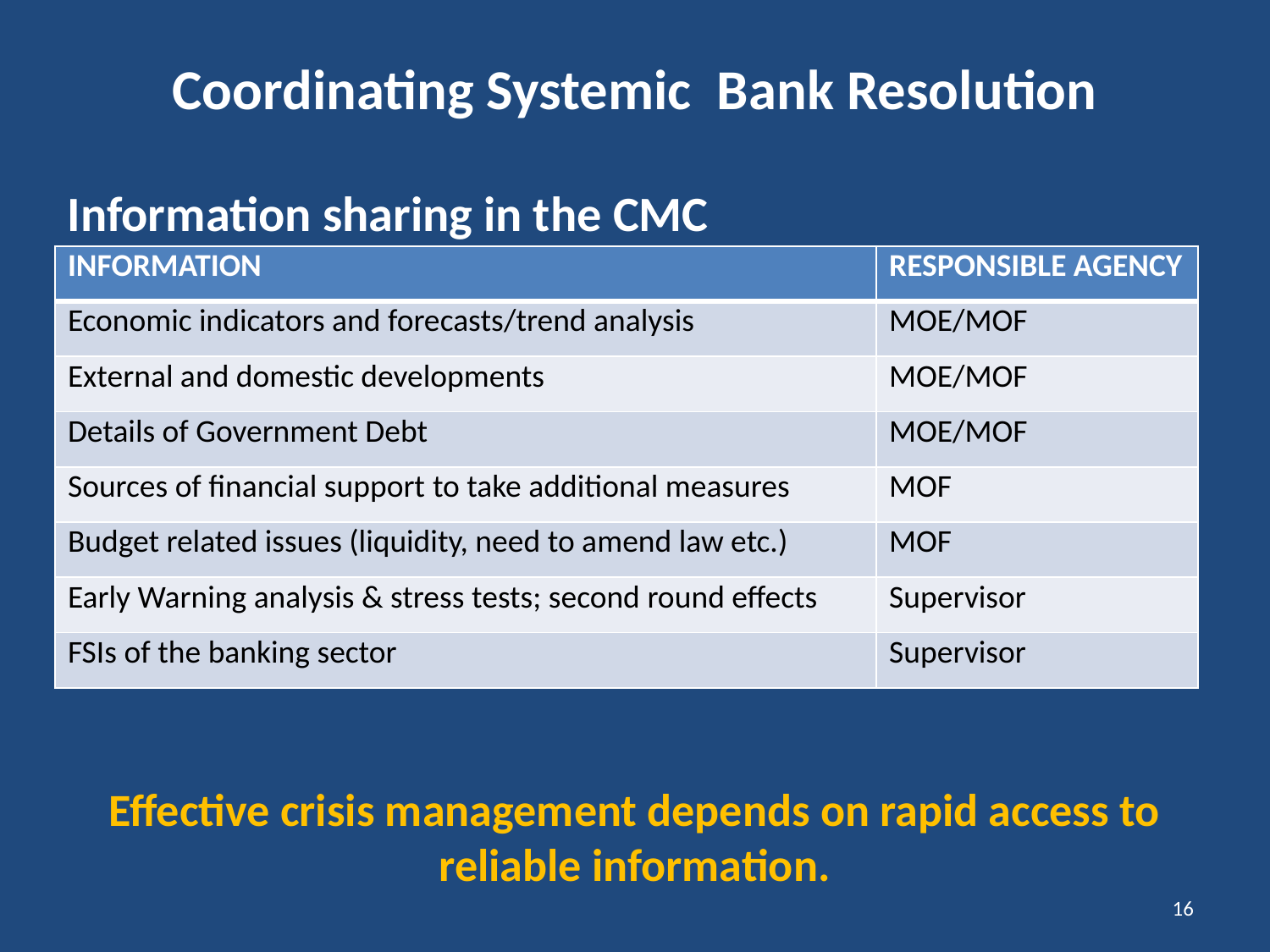

# Coordinating Systemic  Bank Resolution
Information sharing in the CMC
| INFORMATION | RESPONSIBLE AGENCY |
| --- | --- |
| Economic indicators and forecasts/trend analysis | MOE/MOF |
| External and domestic developments | MOE/MOF |
| Details of Government Debt | MOE/MOF |
| Sources of financial support to take additional measures | MOF |
| Budget related issues (liquidity, need to amend law etc.) | MOF |
| Early Warning analysis & stress tests; second round effects | Supervisor |
| FSIs of the banking sector | Supervisor |
Effective crisis management depends on rapid access to reliable information.
16